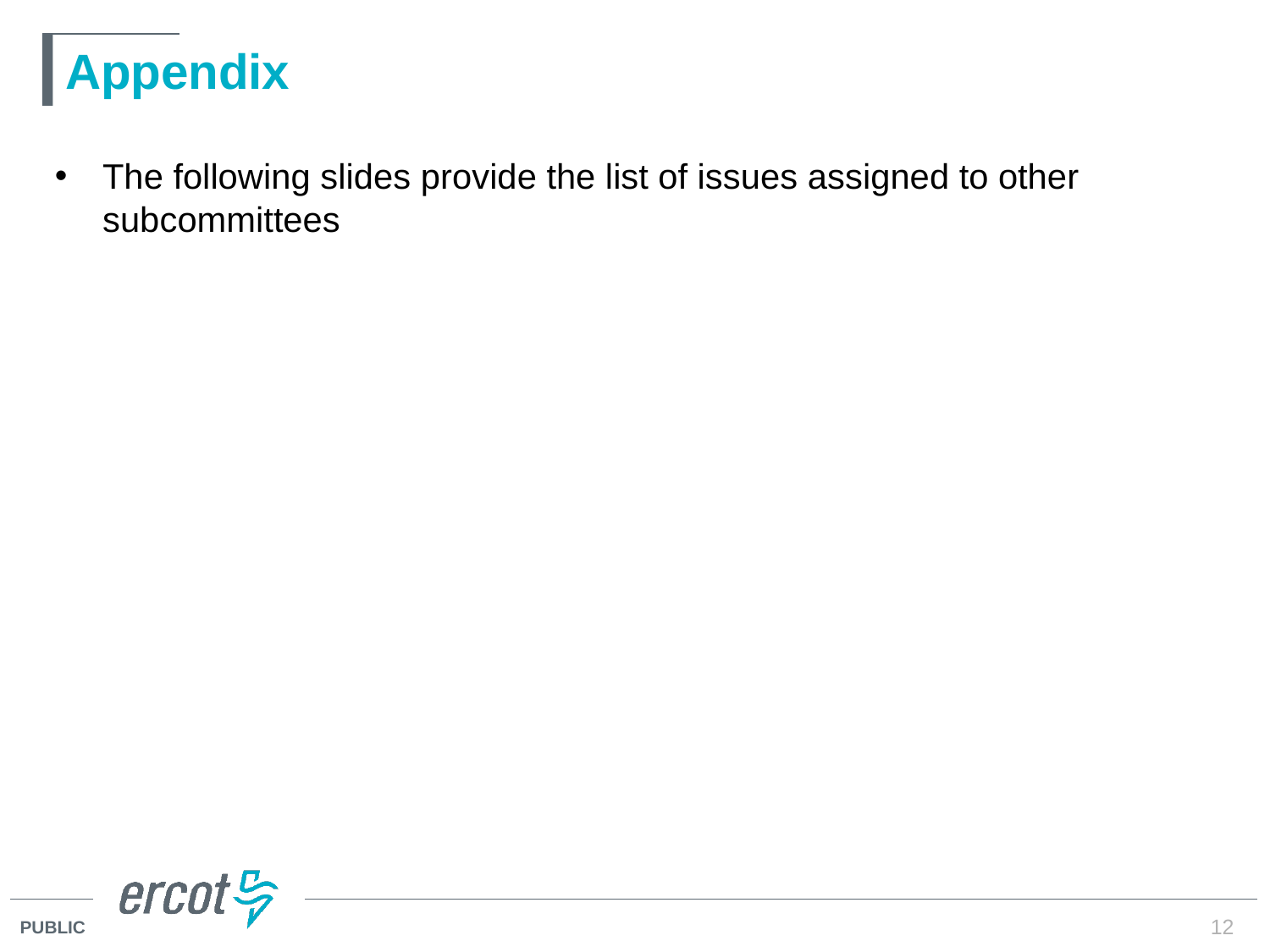

# Appendix
The following slides provide the list of issues assigned to other subcommittees
12